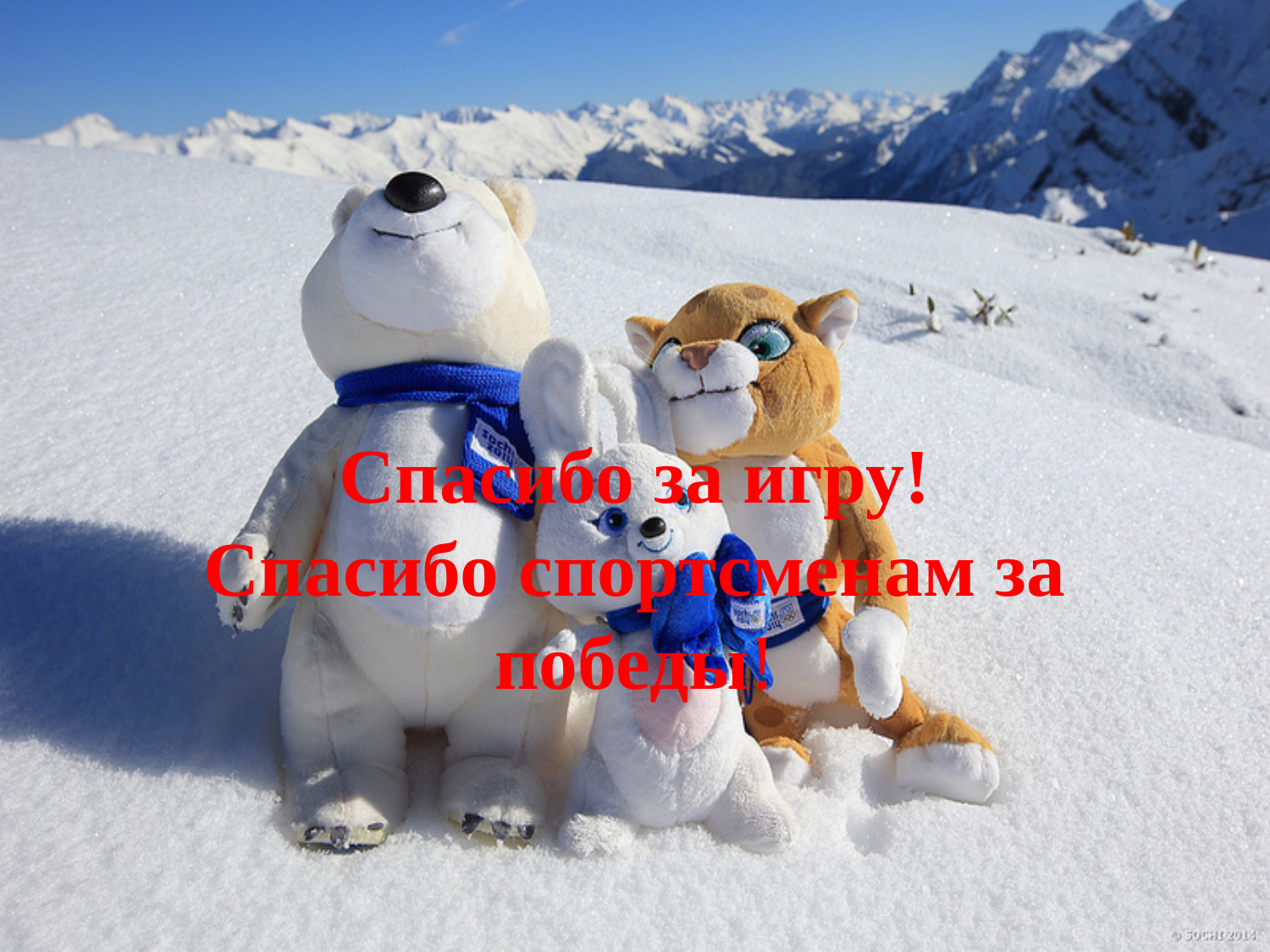

# Спасибо за игру! Спасибо спортсменам за победы!